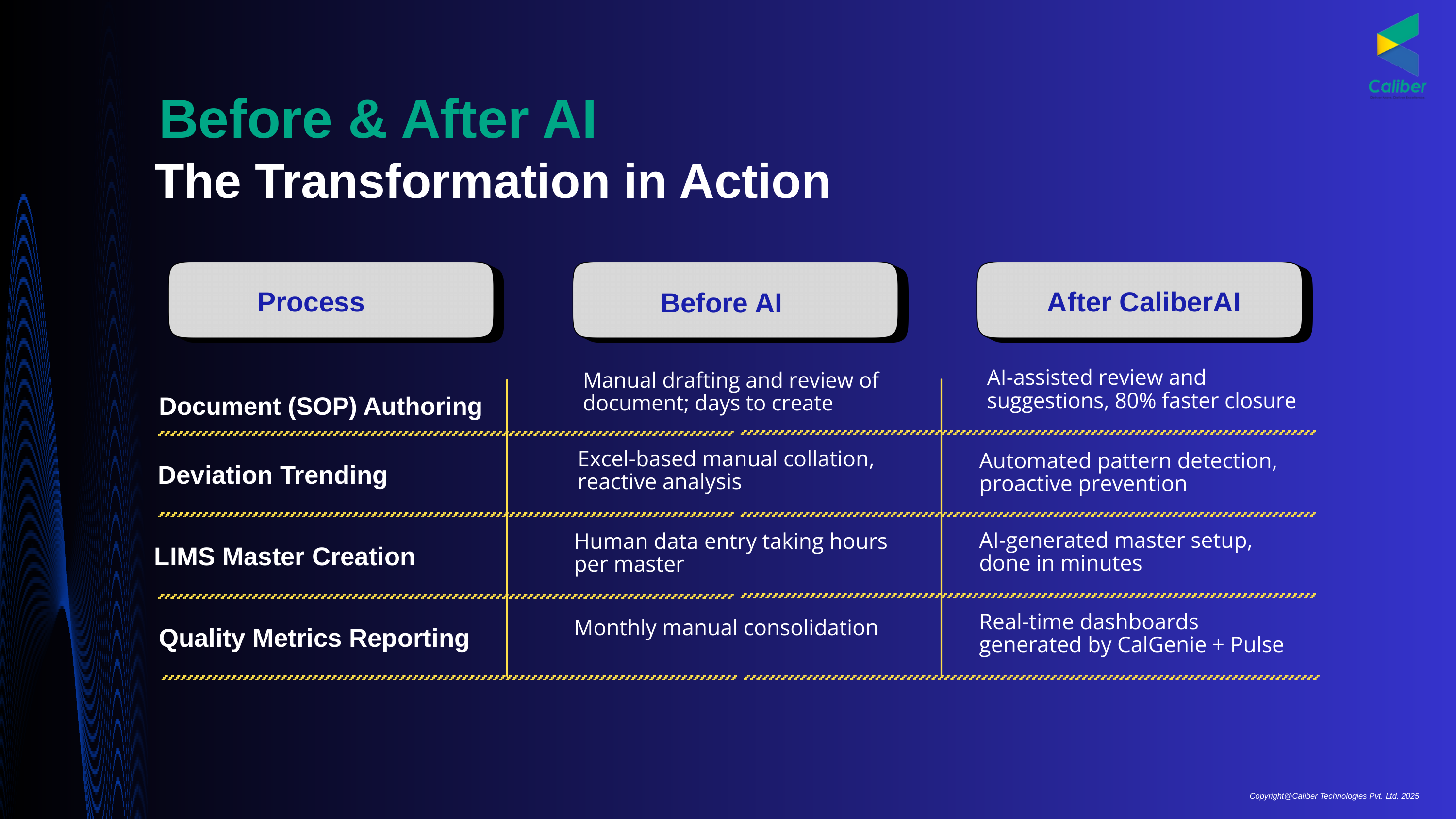

Before & After AI
The Transformation in Action

Process
After CaliberAI
Before AI

AI-assisted review and suggestions, 80% faster closure
Manual drafting and review of document; days to create
Document (SOP) Authoring

Excel-based manual collation, reactive analysis
Automated pattern detection, proactive prevention
Deviation Trending

AI-generated master setup, done in minutes
Human data entry taking hours per master
LIMS Master Creation

Real-time dashboards generated by CalGenie + Pulse
Monthly manual consolidation
Quality Metrics Reporting

Copyright@Caliber Technologies Pvt. Ltd. 2025